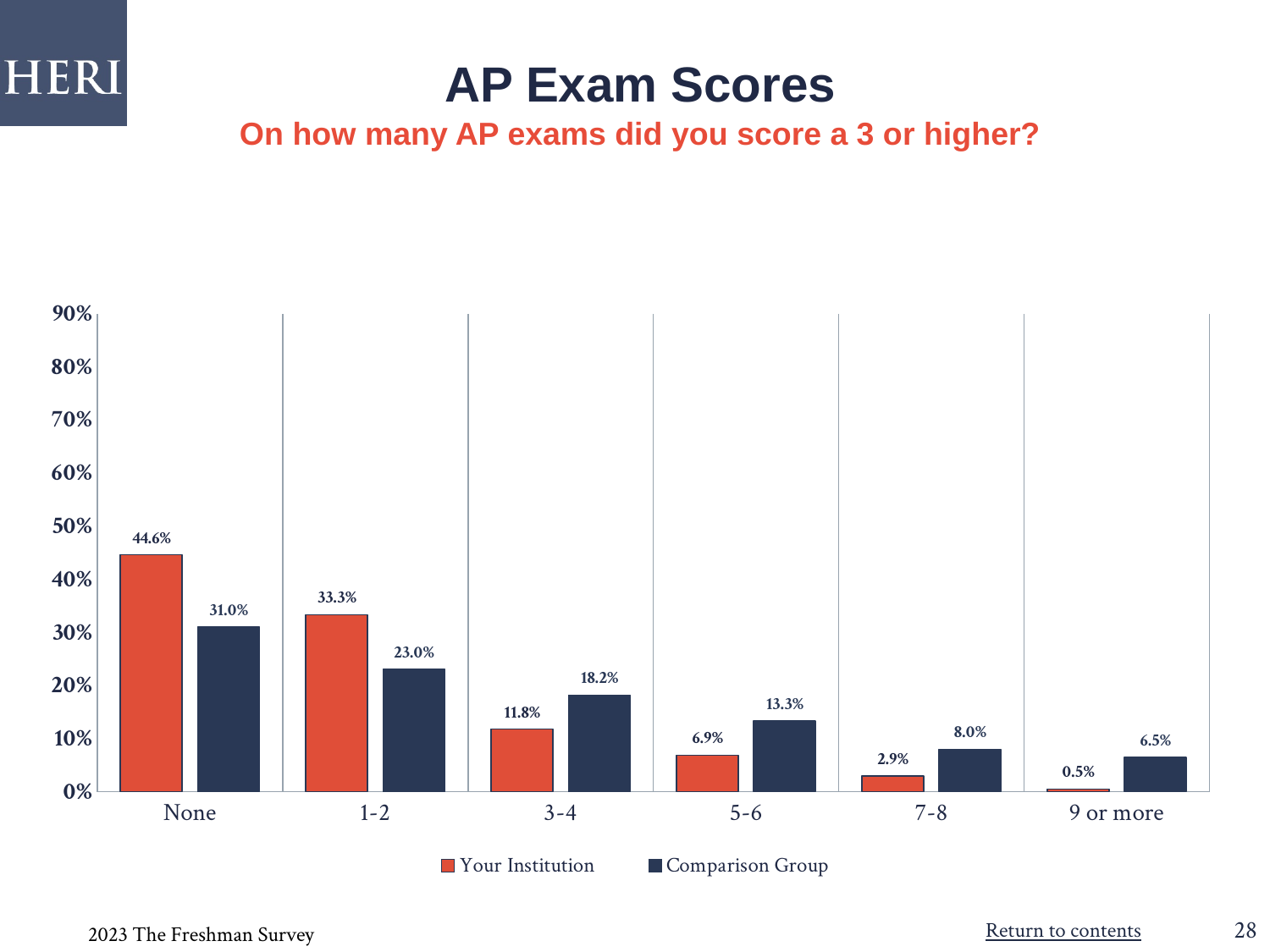

# AP Exam Scores
On how many AP exams did you score a 3 or higher?

### Chart: Sex

| Category |
|---|

### Chart

| Category | Your Institution | Comparison Group |
|---|---|---|
| None | 0.4461 | 0.31 |
| 1-2 | 0.3333 | 0.2303 |
| 3-4 | 0.1176 | 0.1819 |
| 5-6 | 0.0686 | 0.1331 |
| 7-8 | 0.0294 | 0.0799 |
| 9 or more | 0.0049 | 0.0649 |
2023 The Freshman Survey
Return to contents
28